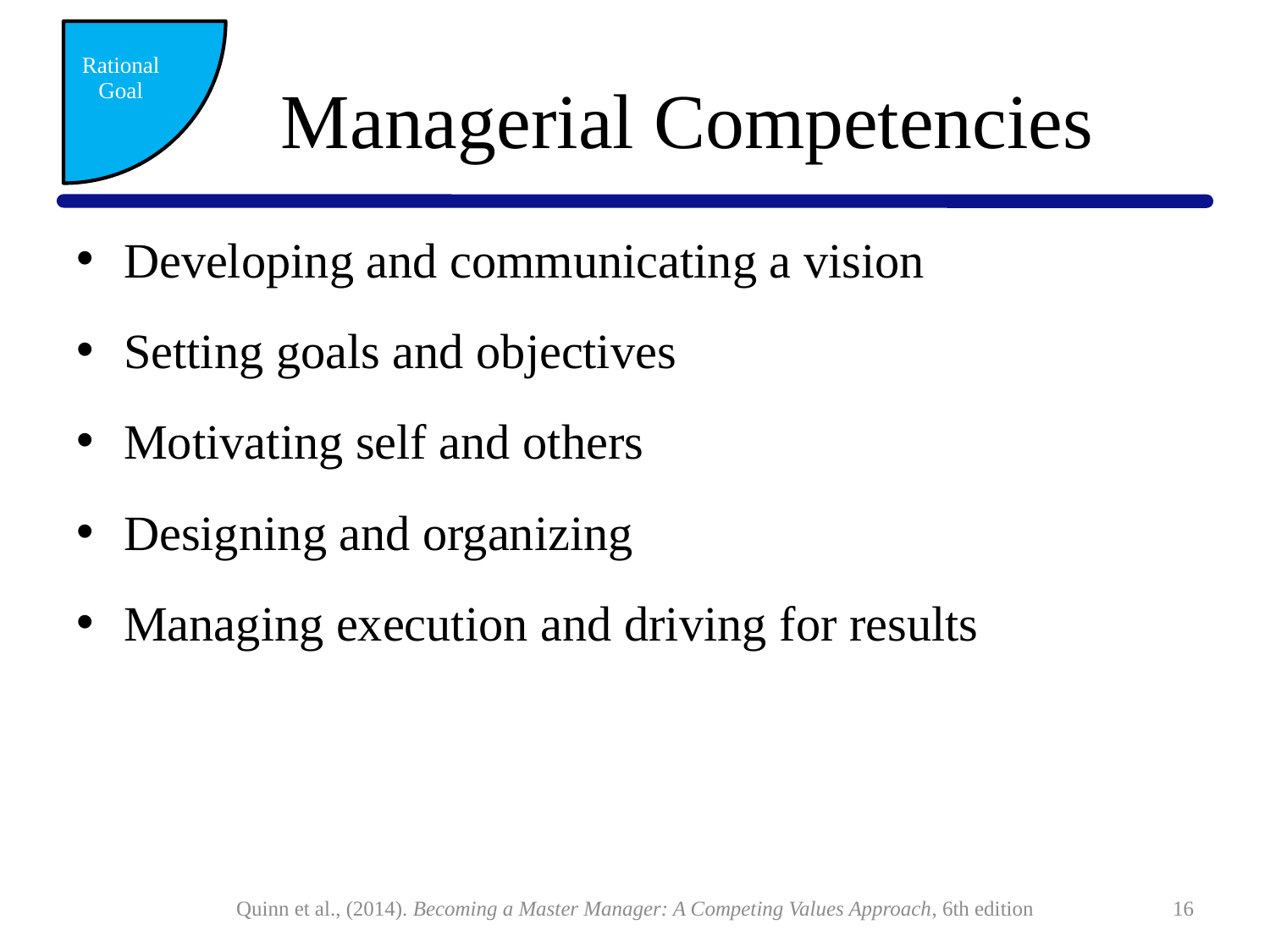

Rational Goal
# Managerial Competencies
Developing and communicating a vision
Setting goals and objectives
Motivating self and others
Designing and organizing
Managing execution and driving for results

Quinn et al., (2014). Becoming a Master Manager: A Competing Values Approach, 6th edition
16